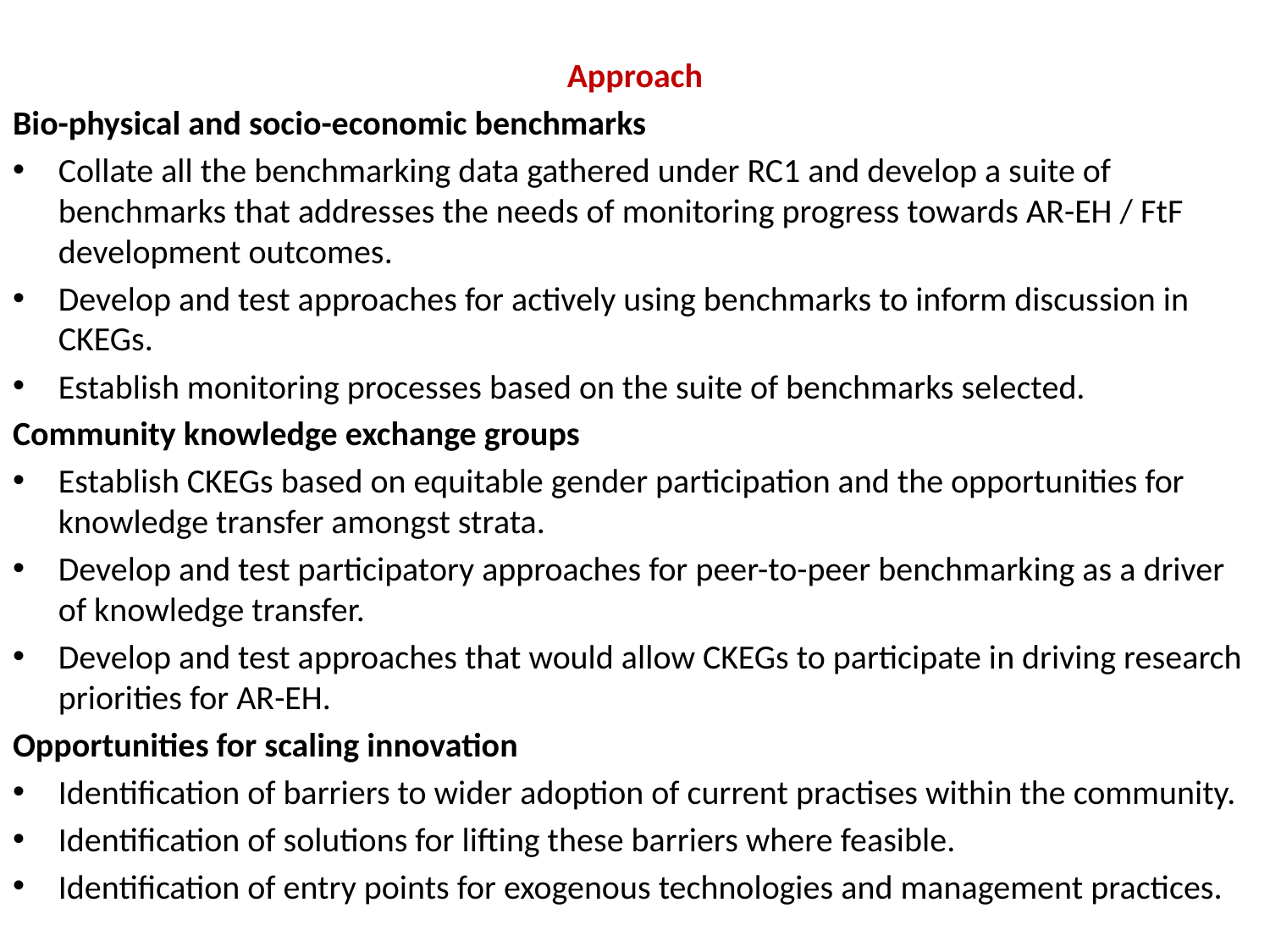

Approach
Bio-physical and socio-economic benchmarks
Collate all the benchmarking data gathered under RC1 and develop a suite of benchmarks that addresses the needs of monitoring progress towards AR-EH / FtF development outcomes.
Develop and test approaches for actively using benchmarks to inform discussion in CKEGs.
Establish monitoring processes based on the suite of benchmarks selected.
Community knowledge exchange groups
Establish CKEGs based on equitable gender participation and the opportunities for knowledge transfer amongst strata.
Develop and test participatory approaches for peer-to-peer benchmarking as a driver of knowledge transfer.
Develop and test approaches that would allow CKEGs to participate in driving research priorities for AR-EH.
Opportunities for scaling innovation
Identification of barriers to wider adoption of current practises within the community.
Identification of solutions for lifting these barriers where feasible.
Identification of entry points for exogenous technologies and management practices.